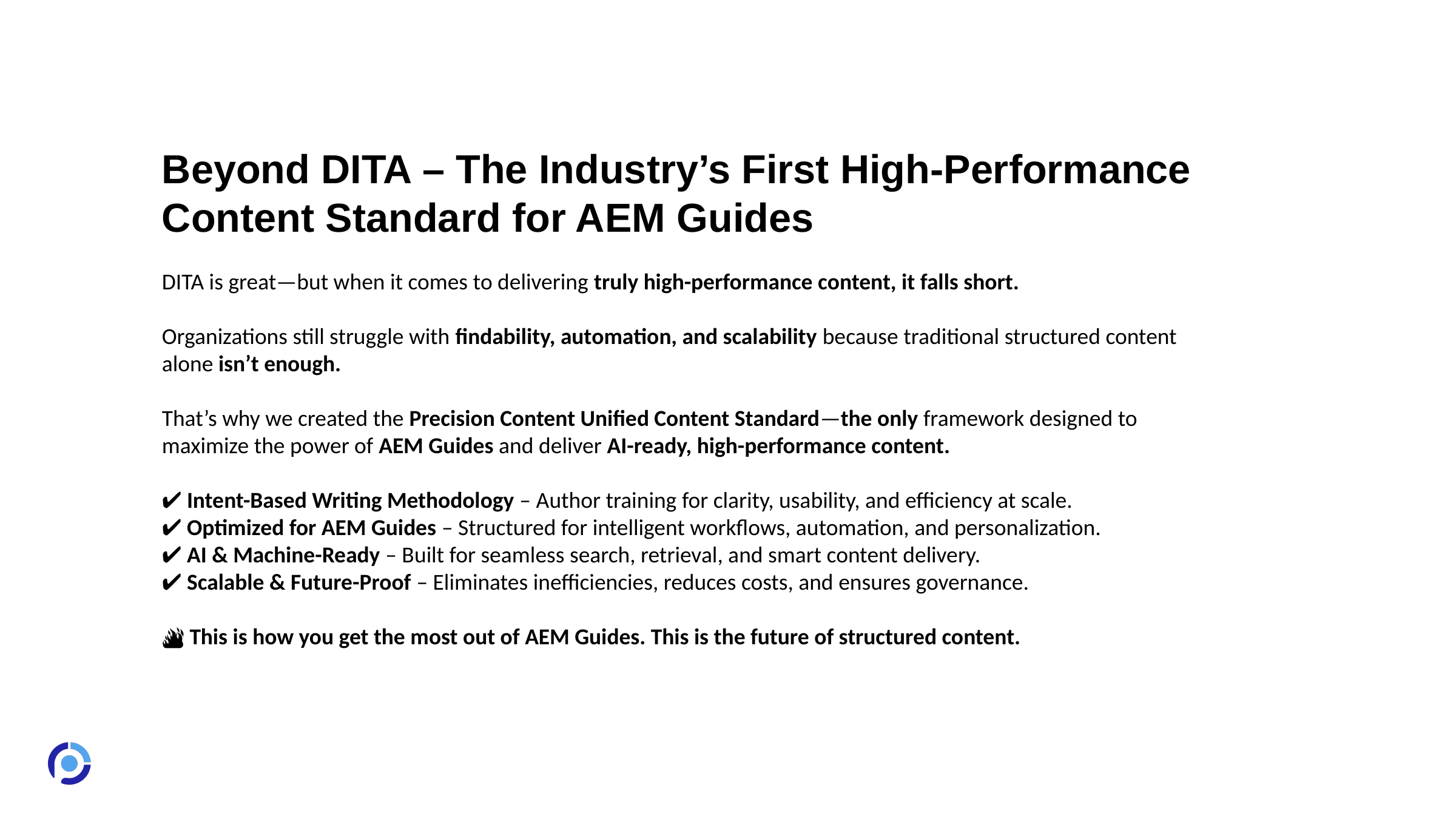

Beyond DITA – The Industry’s First High-Performance Content Standard for AEM Guides
DITA is great—but when it comes to delivering truly high-performance content, it falls short.

Organizations still struggle with findability, automation, and scalability because traditional structured content alone isn’t enough.

That’s why we created the Precision Content Unified Content Standard—the only framework designed to maximize the power of AEM Guides and deliver AI-ready, high-performance content.

✔ Intent-Based Writing Methodology – Author training for clarity, usability, and efficiency at scale.
✔ Optimized for AEM Guides – Structured for intelligent workflows, automation, and personalization.
✔ AI & Machine-Ready – Built for seamless search, retrieval, and smart content delivery.
✔ Scalable & Future-Proof – Eliminates inefficiencies, reduces costs, and ensures governance.

🔥 This is how you get the most out of AEM Guides. This is the future of structured content.